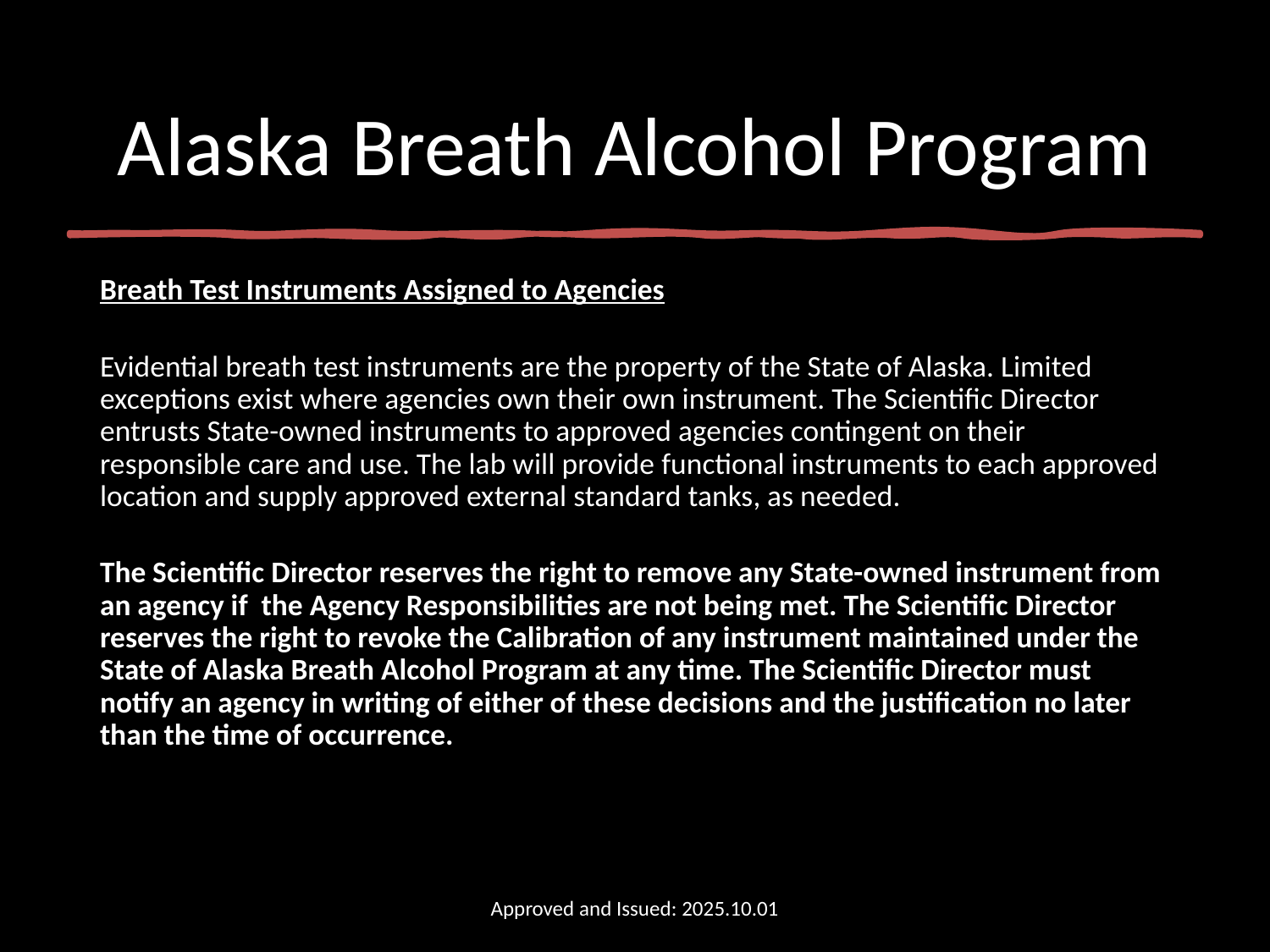

# Alaska Breath Alcohol Program

Breath Test Instruments Assigned to Agencies

Evidential breath test instruments are the property of the State of Alaska. Limited exceptions exist where agencies own their own instrument. The Scientific Director entrusts State-owned instruments to approved agencies contingent on their responsible care and use. The lab will provide functional instruments to each approved location and supply approved external standard tanks, as needed.

The Scientific Director reserves the right to remove any State-owned instrument from an agency if  the Agency Responsibilities are not being met. The Scientific Director reserves the right to revoke the Calibration of any instrument maintained under the State of Alaska Breath Alcohol Program at any time. The Scientific Director must notify an agency in writing of either of these decisions and the justification no later than the time of occurrence.

Approved and Issued: 2025.10.01